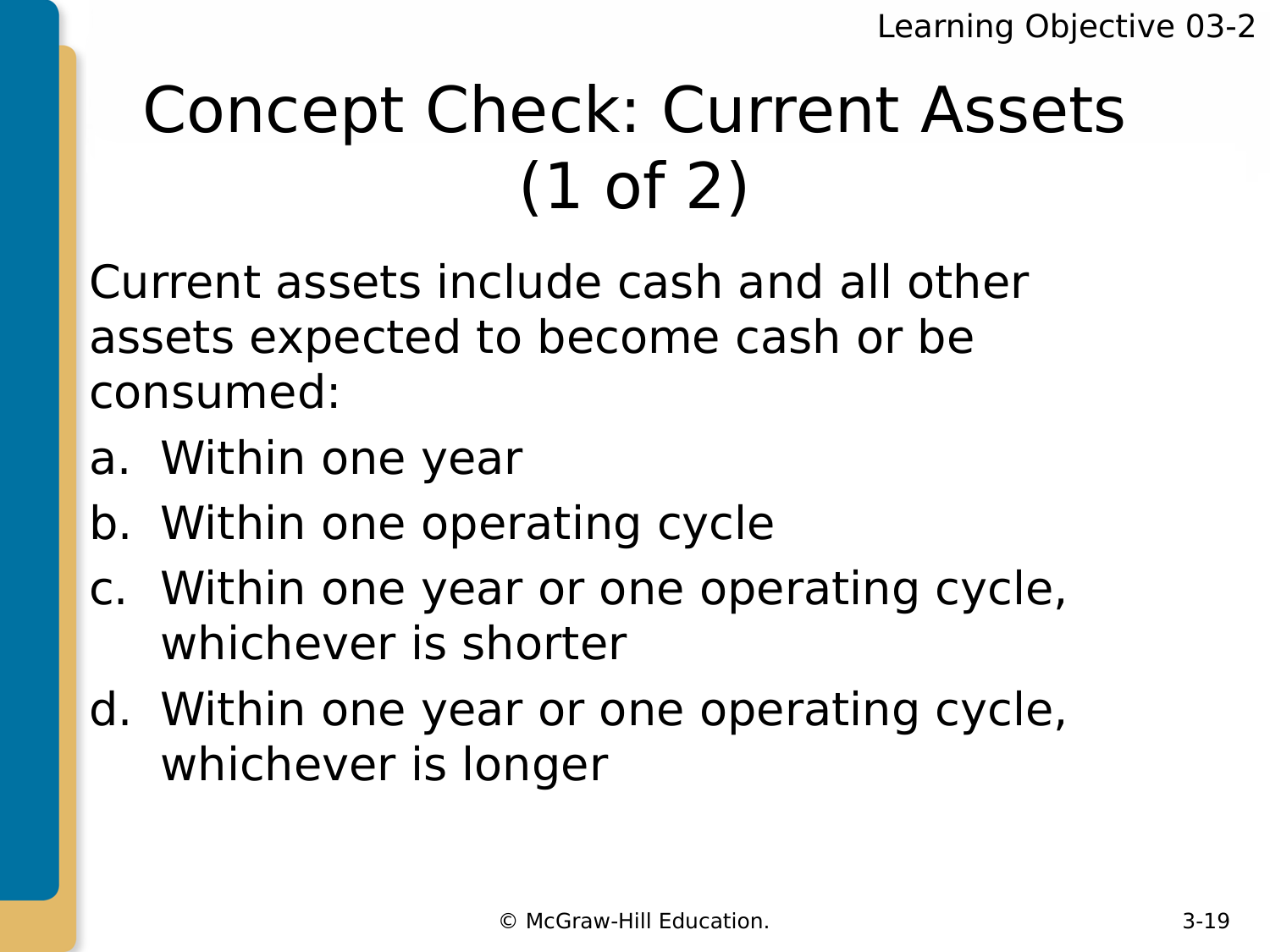

Learning Objective 03-2
# Concept Check: Current Assets (1 of 2)
Current assets include cash and all other assets expected to become cash or be consumed:
Within one year
Within one operating cycle
Within one year or one operating cycle, whichever is shorter
Within one year or one operating cycle, whichever is longer